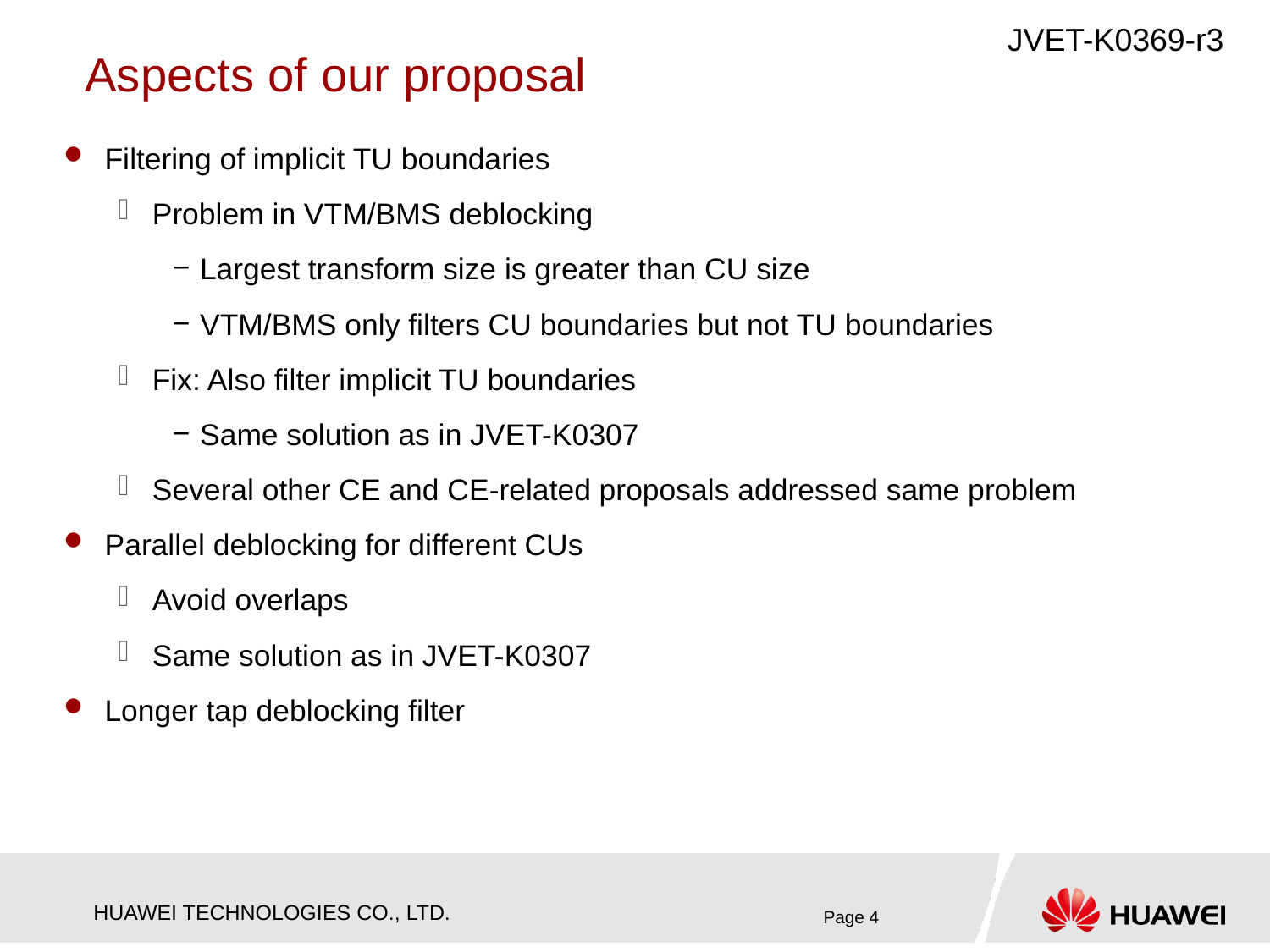

# Aspects of our proposal
Filtering of implicit TU boundaries
Problem in VTM/BMS deblocking
Largest transform size is greater than CU size
VTM/BMS only filters CU boundaries but not TU boundaries
Fix: Also filter implicit TU boundaries
Same solution as in JVET-K0307
Several other CE and CE-related proposals addressed same problem
Parallel deblocking for different CUs
Avoid overlaps
Same solution as in JVET-K0307
Longer tap deblocking filter

Page 4